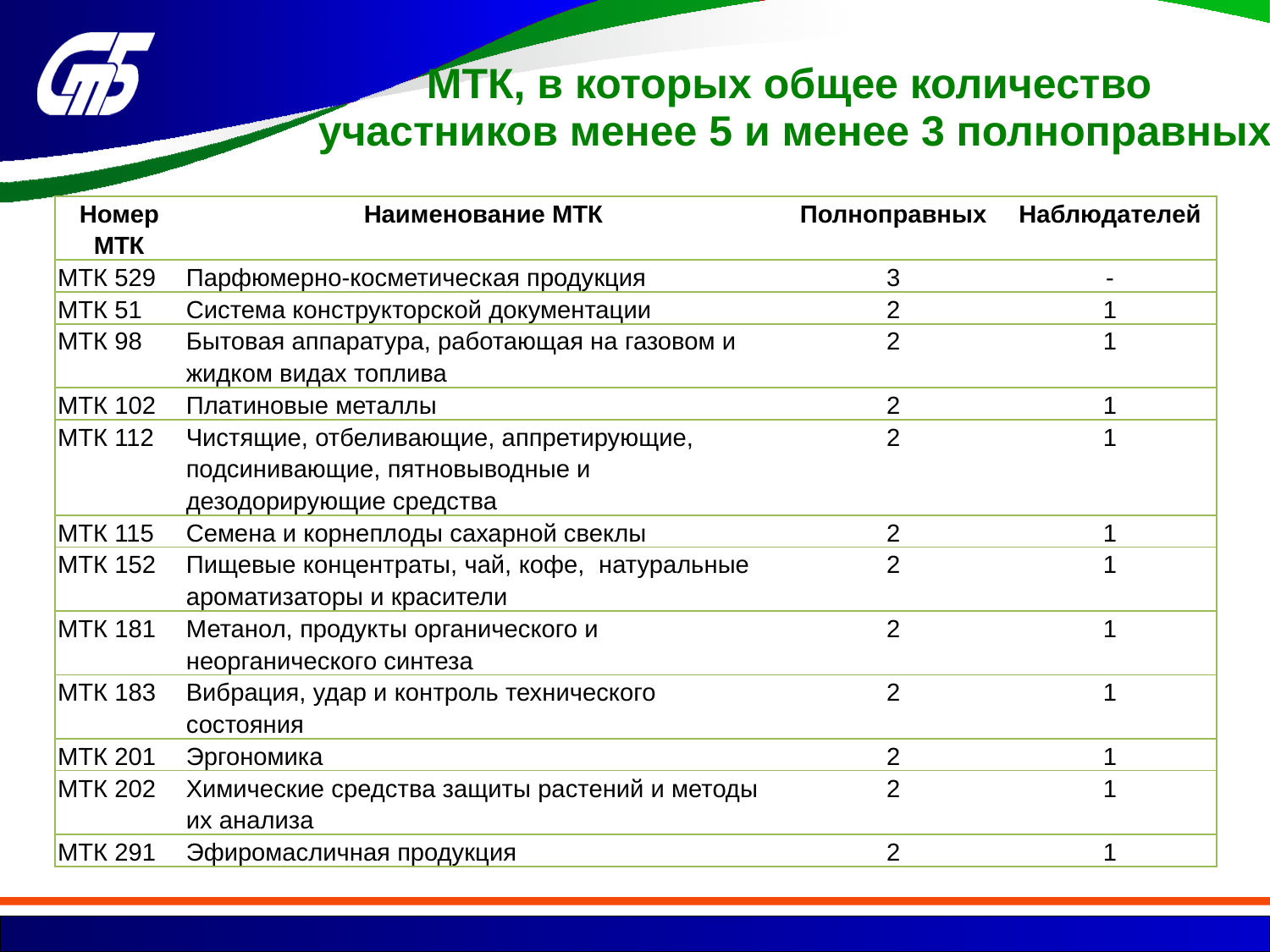

МТК, в которых общее количество
участников менее 5 и менее 3 полноправных
| Номер МТК | Наименование МТК | Полноправных | Наблюдателей |
| --- | --- | --- | --- |
| МТК 529 | Парфюмерно-косметическая продукция | 3 | - |
| МТК 51 | Система конструкторской документации | 2 | 1 |
| МТК 98 | Бытовая аппаратура, работающая на газовом и жидком видах топлива | 2 | 1 |
| МТК 102 | Платиновые металлы | 2 | 1 |
| МТК 112 | Чистящие, отбеливающие, аппретирующие, подсинивающие, пятновыводные и дезодорирующие средства | 2 | 1 |
| МТК 115 | Семена и корнеплоды сахарной свеклы | 2 | 1 |
| МТК 152 | Пищевые концентраты, чай, кофе, натуральные ароматизаторы и красители | 2 | 1 |
| МТК 181 | Метанол, продукты органического и неорганического синтеза | 2 | 1 |
| МТК 183 | Вибрация, удар и контроль технического состояния | 2 | 1 |
| МТК 201 | Эргономика | 2 | 1 |
| МТК 202 | Химические средства защиты растений и методы их анализа | 2 | 1 |
| МТК 291 | Эфиромасличная продукция | 2 | 1 |